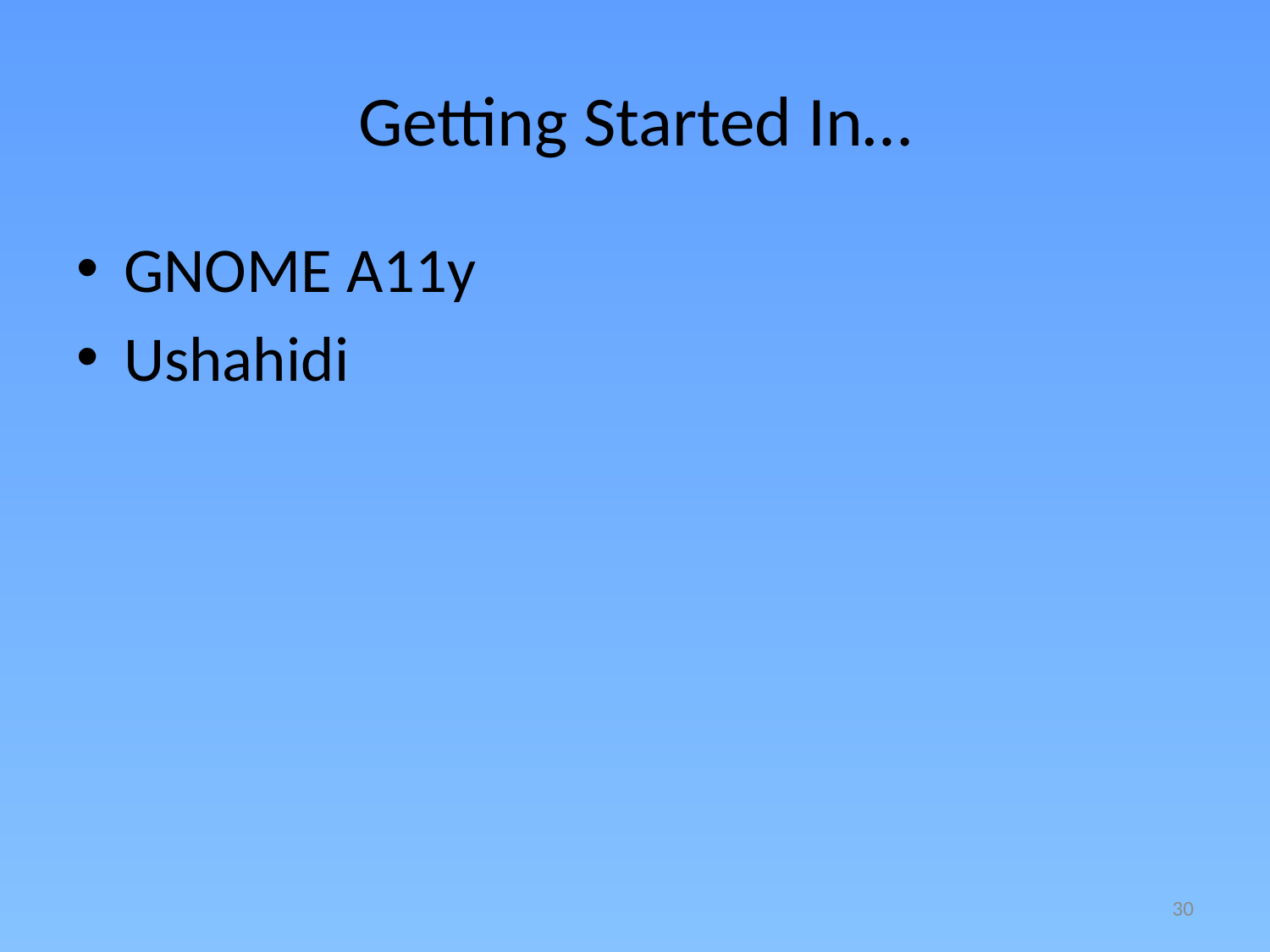

# Getting Started In…
GNOME A11y
Ushahidi
30